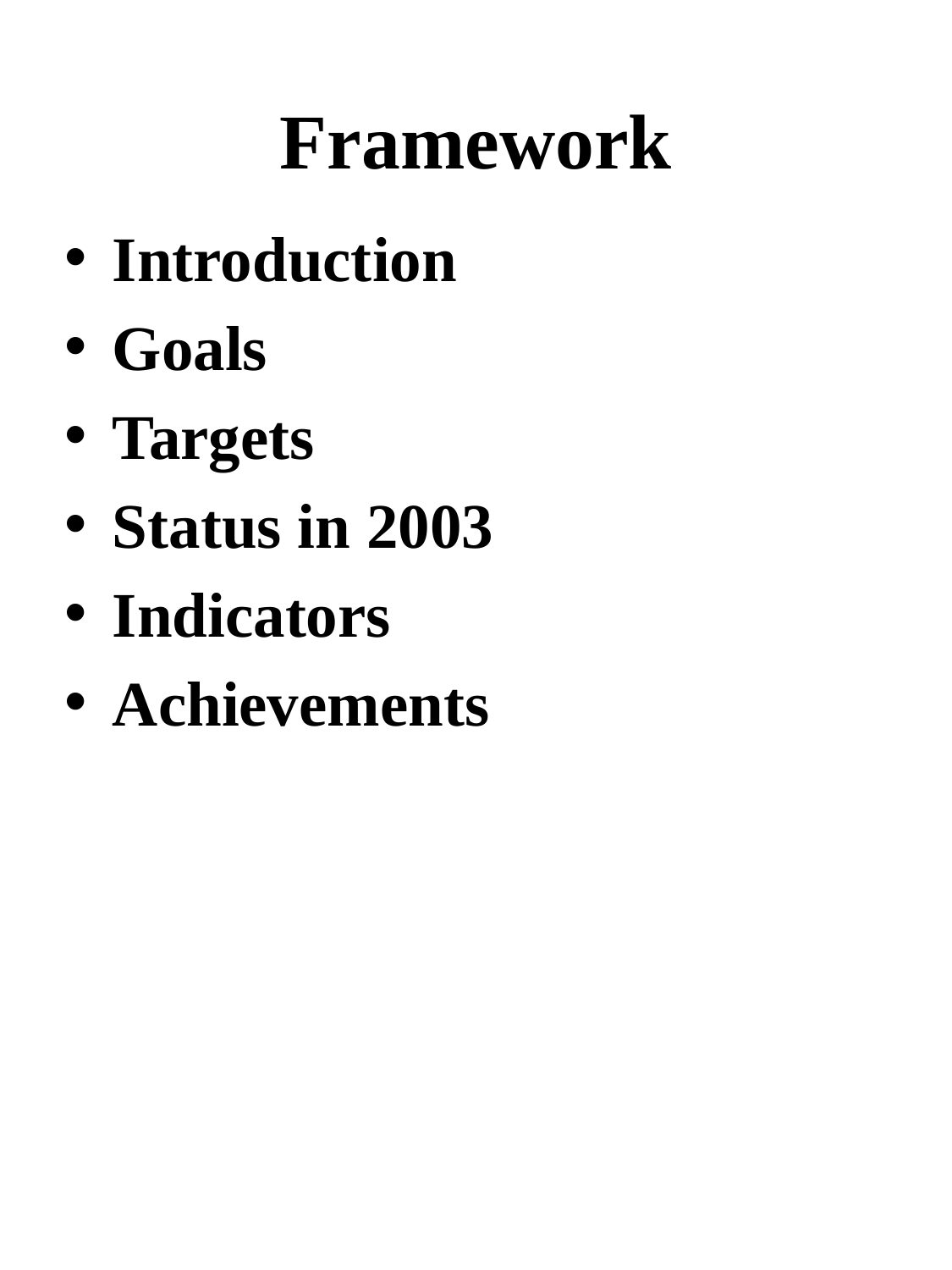

# Framework
Introduction
Goals
Targets
Status in 2003
Indicators
Achievements